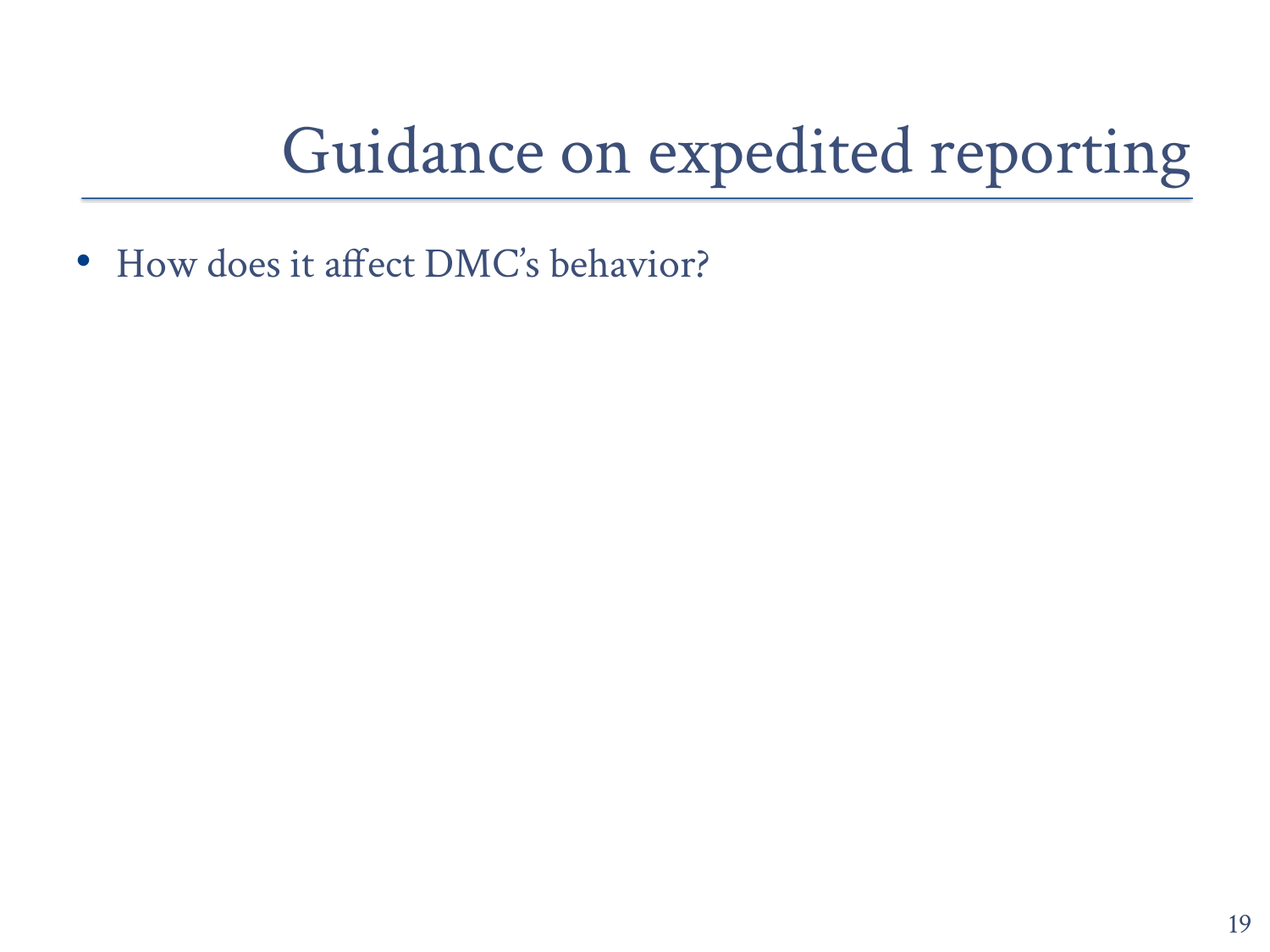

# Guidance on expedited reporting
How does it affect DMC’s behavior?
19